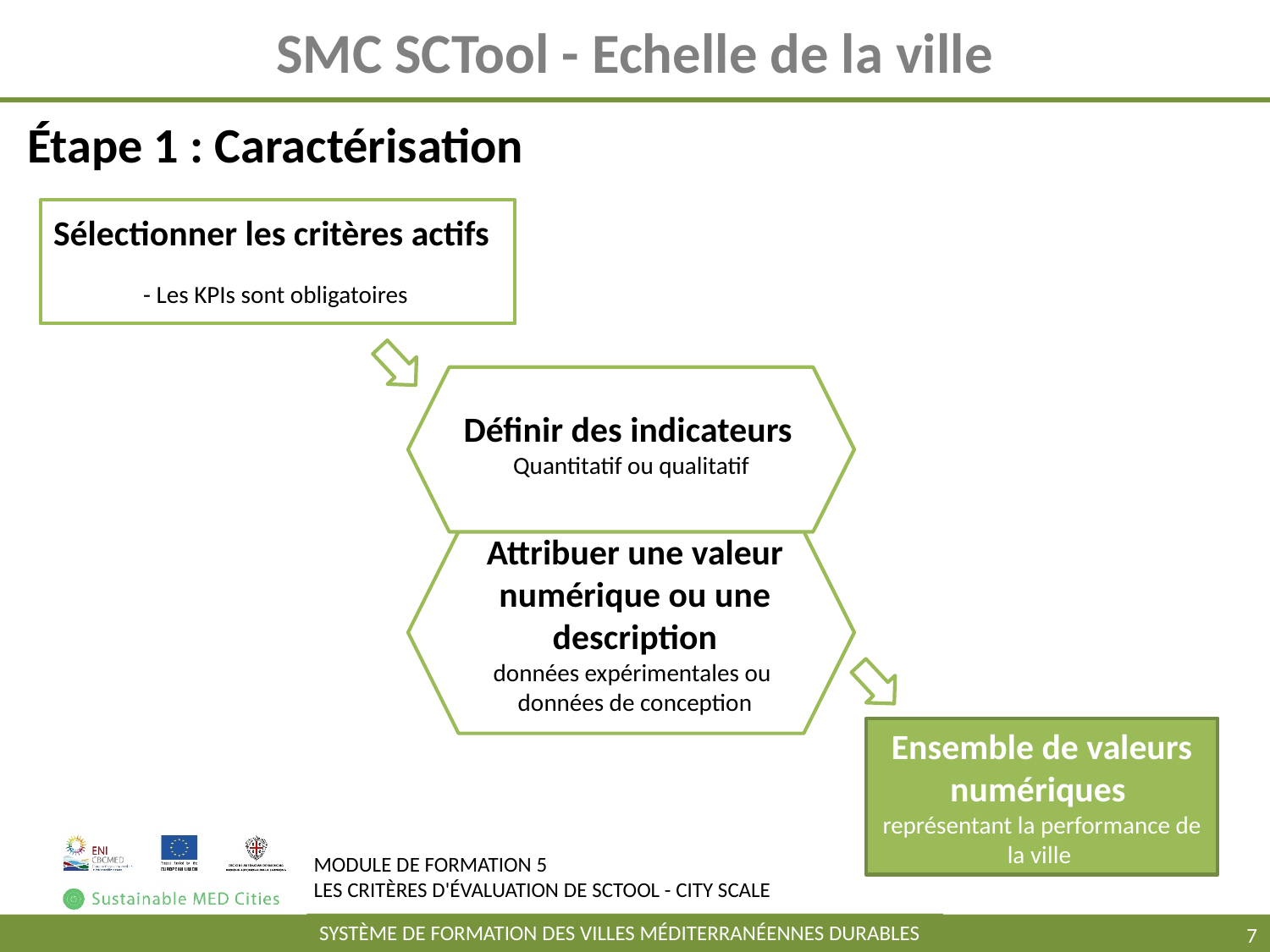

# SMC SCTool - Echelle de la ville
Étape 1 : Caractérisation

Sélectionner les critères actifs

- Les KPIs sont obligatoires

Définir des indicateurs
Quantitatif ou qualitatif
Attribuer une valeur numérique ou une description
données expérimentales ou
données de conception

Ensemble de valeurs numériques
représentant la performance de la ville
7
SYSTÈME DE FORMATION DES VILLES MÉDITERRANÉENNES DURABLES